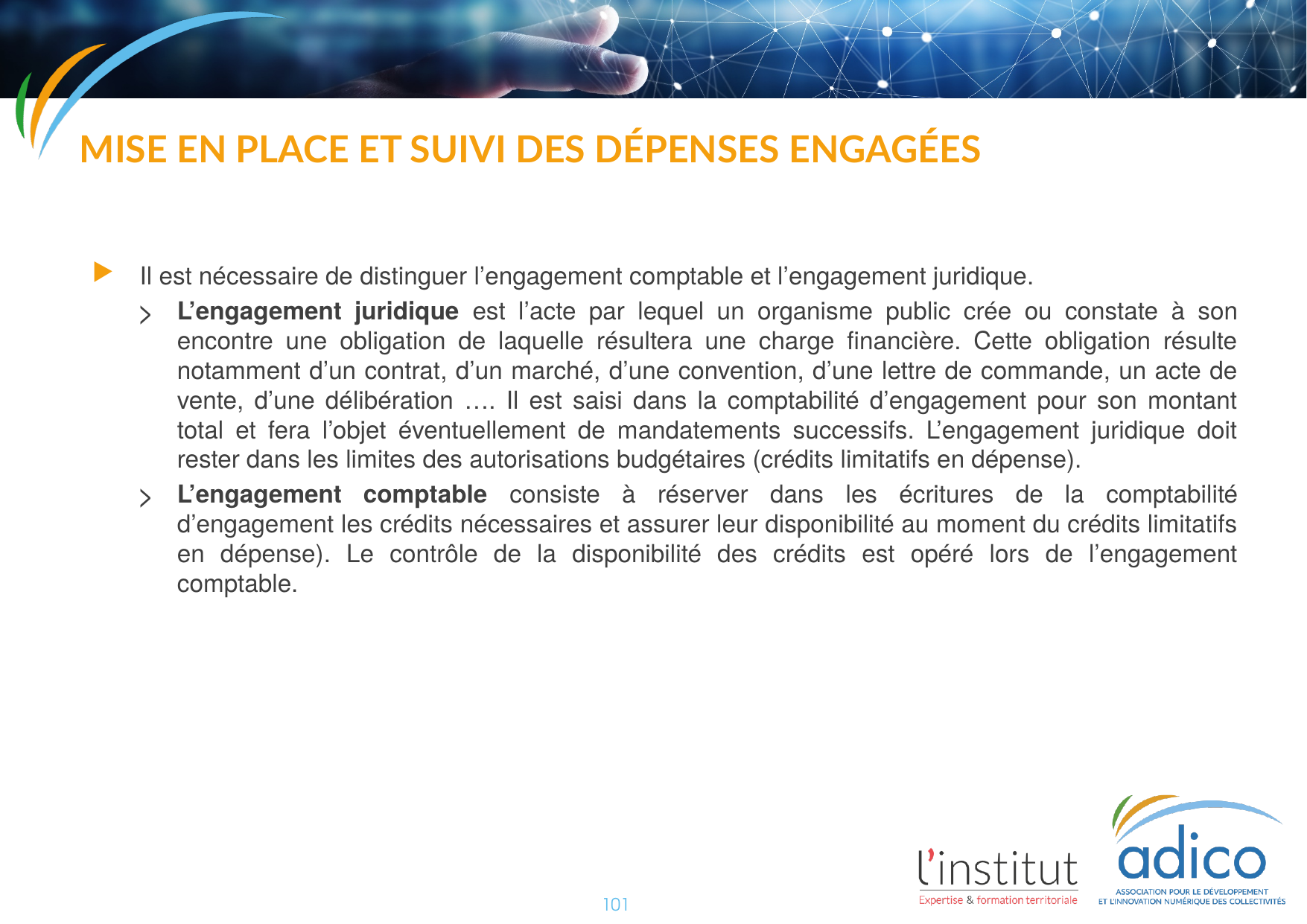

# MISE EN PLACE ET SUIVI DES Dépenses engagées
Il est nécessaire de distinguer l’engagement comptable et l’engagement juridique.
L’engagement juridique est l’acte par lequel un organisme public crée ou constate à son encontre une obligation de laquelle résultera une charge financière. Cette obligation résulte notamment d’un contrat, d’un marché, d’une convention, d’une lettre de commande, un acte de vente, d’une délibération …. Il est saisi dans la comptabilité d’engagement pour son montant total et fera l’objet éventuellement de mandatements successifs. L’engagement juridique doit rester dans les limites des autorisations budgétaires (crédits limitatifs en dépense).
L’engagement comptable consiste à réserver dans les écritures de la comptabilité d’engagement les crédits nécessaires et assurer leur disponibilité au moment du crédits limitatifs en dépense). Le contrôle de la disponibilité des crédits est opéré lors de l’engagement comptable.